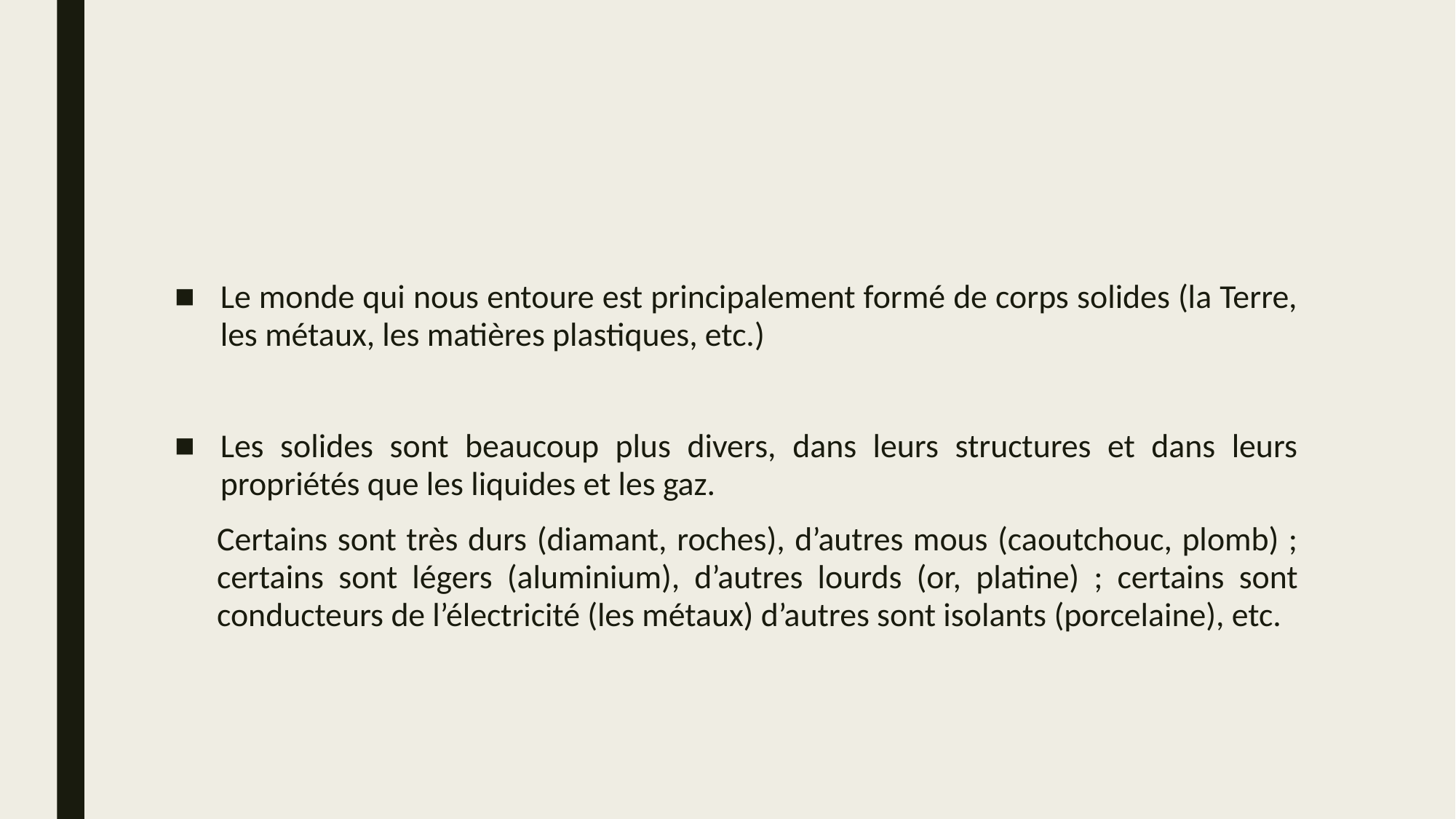

Le monde qui nous entoure est principalement formé de corps solides (la Terre, les métaux, les matières plastiques, etc.)

Les solides sont beaucoup plus divers, dans leurs structures et dans leurs propriétés que les liquides et les gaz.
Certains sont très durs (diamant, roches), d’autres mous (caoutchouc, plomb) ; certains sont légers (aluminium), d’autres lourds (or, platine) ; certains sont conducteurs de l’électricité (les métaux) d’autres sont isolants (porcelaine), etc.